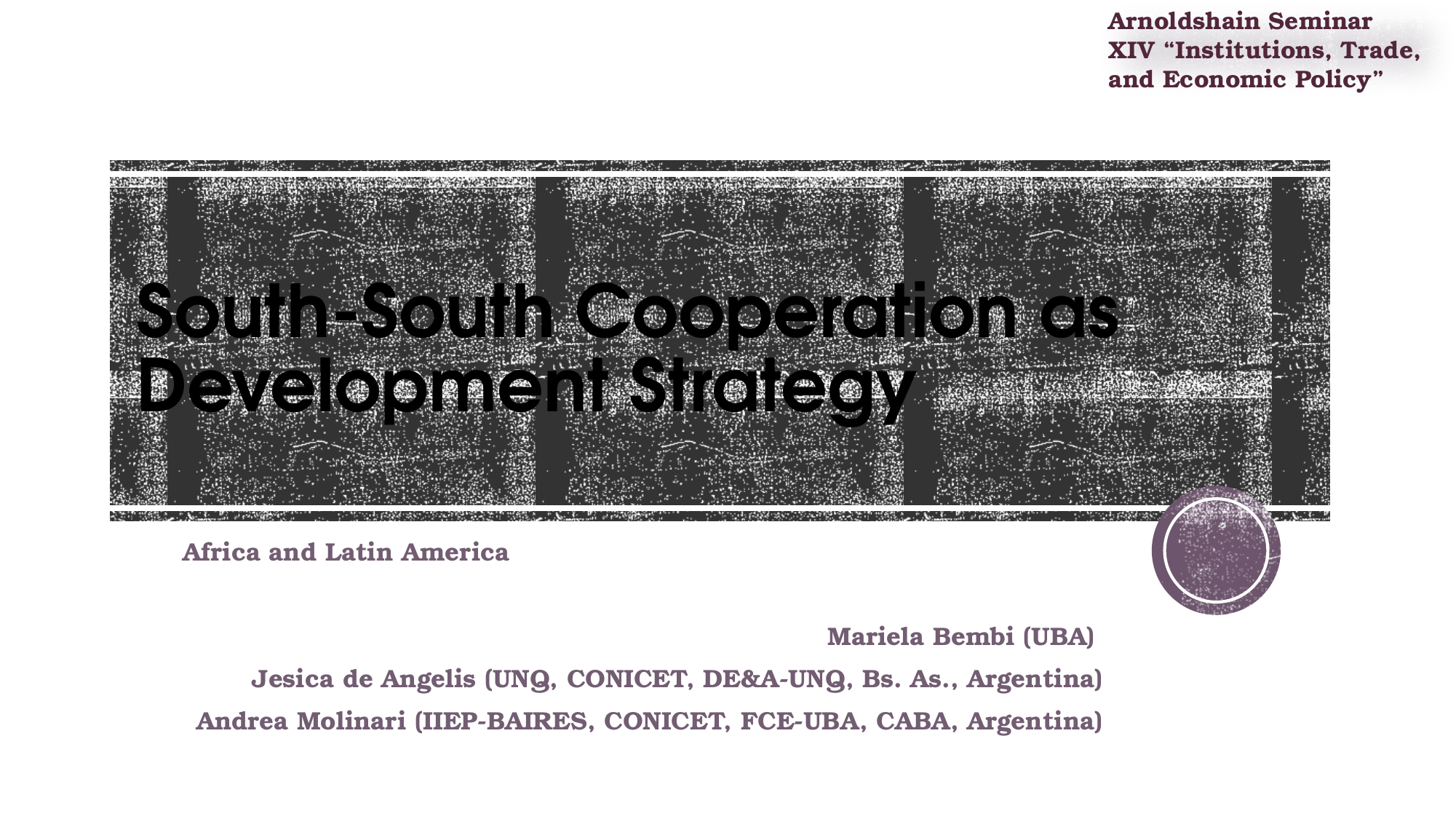

Arnoldshain Seminar XIV “Institutions, Trade, and Economic Policy”
# South-South Cooperation as Development Strategy
Africa and Latin America

Mariela Bembi (UBA)
Jesica de Angelis (UNQ, CONICET, DE&A-UNQ, Bs. As., Argentina)
Andrea Molinari (IIEP-BAIRES, CONICET, FCE-UBA, CABA, Argentina)